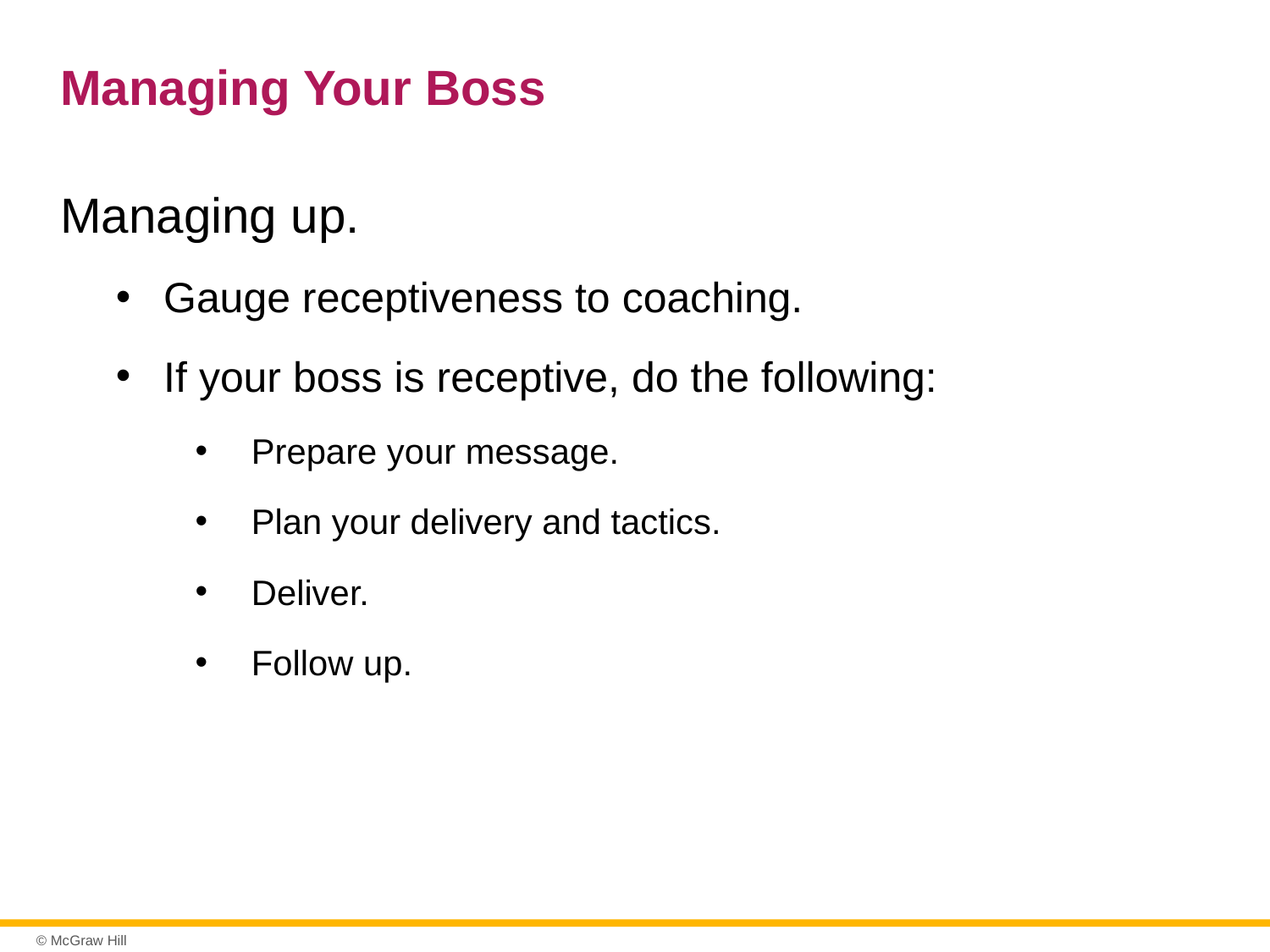

# Managing Your Boss
Managing up.
Gauge receptiveness to coaching.
If your boss is receptive, do the following:
Prepare your message.
Plan your delivery and tactics.
Deliver.
Follow up.